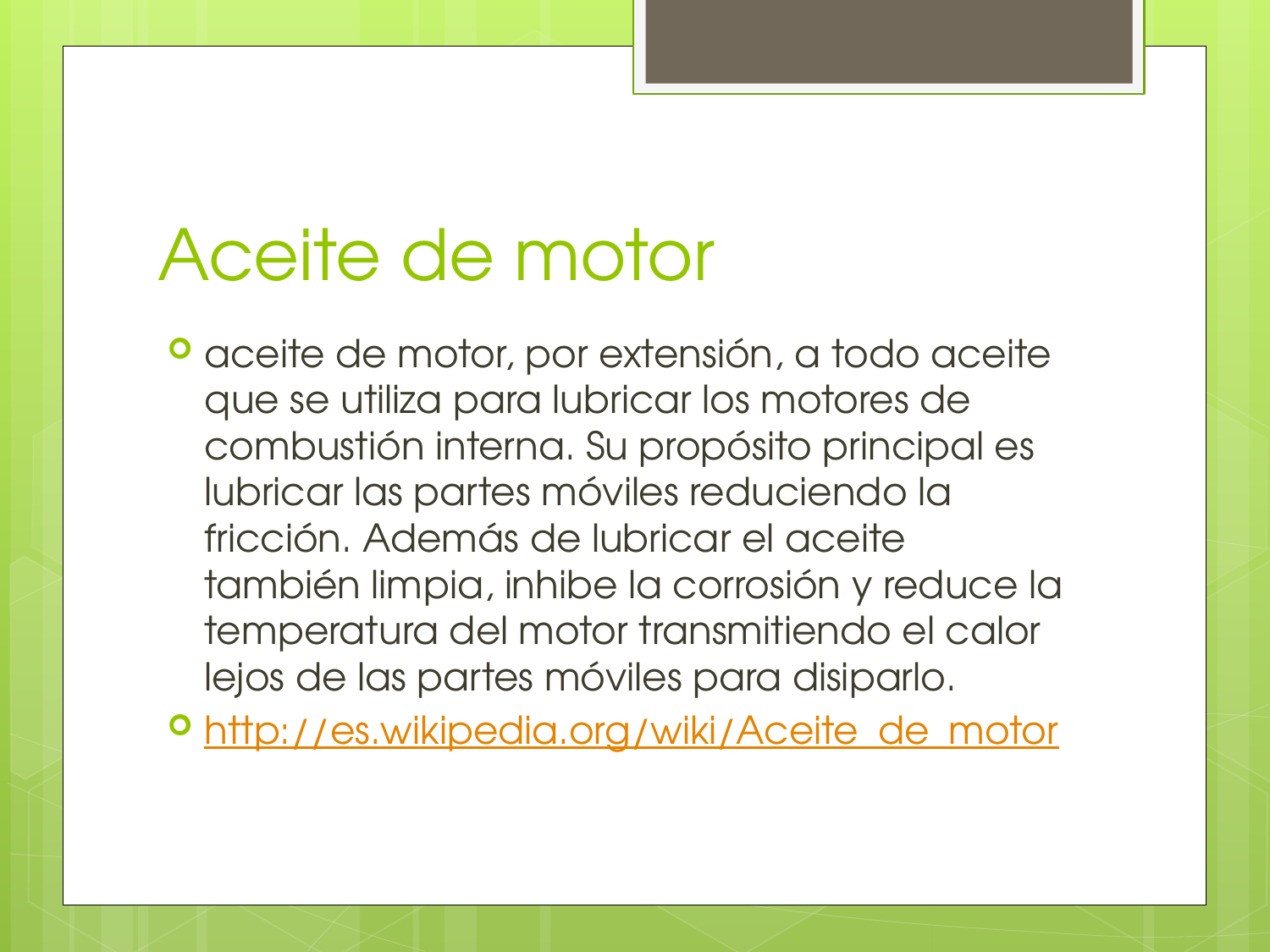

# Aceite de motor
aceite de motor, por extensión, a todo aceite que se utiliza para lubricar los motores de combustión interna. Su propósito principal es lubricar las partes móviles reduciendo la fricción. Además de lubricar el aceite también limpia, inhibe la corrosión y reduce la temperatura del motor transmitiendo el calor lejos de las partes móviles para disiparlo.
http://es.wikipedia.org/wiki/Aceite_de_motor